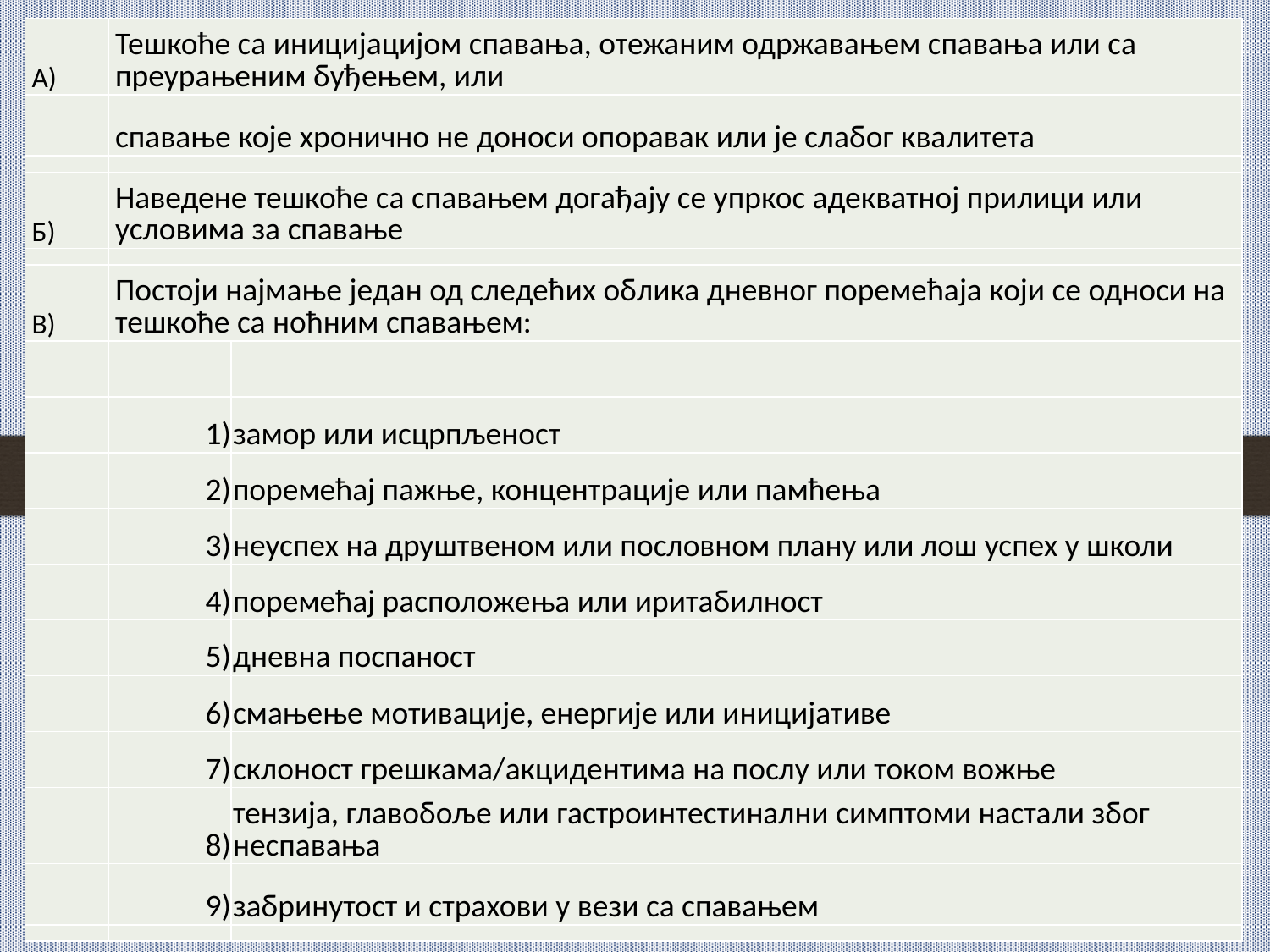

| A) | Тешкоће са иницијацијом спавања, отежаним одржавањем спавања или са преурањеним буђењем, или |  |
| --- | --- | --- |
|  | спавање које хронично не доноси опоравак или је слабог квалитета |  |
|  |  |  |
| Б) | Наведене тешкоће са спавањем догађају се упркос адекватној прилици или условима за спавање |  |
|  |  |  |
| В) | Постоји најмање један од следећих облика дневног поремећаја који се односи на тешкоће са ноћним спавањем: |  |
|  |  |  |
|  | 1) | замор или исцрпљеност |
|  | 2) | поремећај пажње, концентрације или памћења |
|  | 3) | неуспех на друштвеном или пословном плану или лош успех у школи |
|  | 4) | поремећај расположења или иритабилност |
|  | 5) | дневна поспаност |
|  | 6) | смањење мотивације, енергије или иницијативе |
|  | 7) | склоност грешкама/акцидентима на послу или током вожње |
|  | 8) | тензија, главобоље или гастроинтестинални симптоми настали због неспавања |
|  | 9) | забринутост и страхови у вези са спавањем |
|  |  |  |